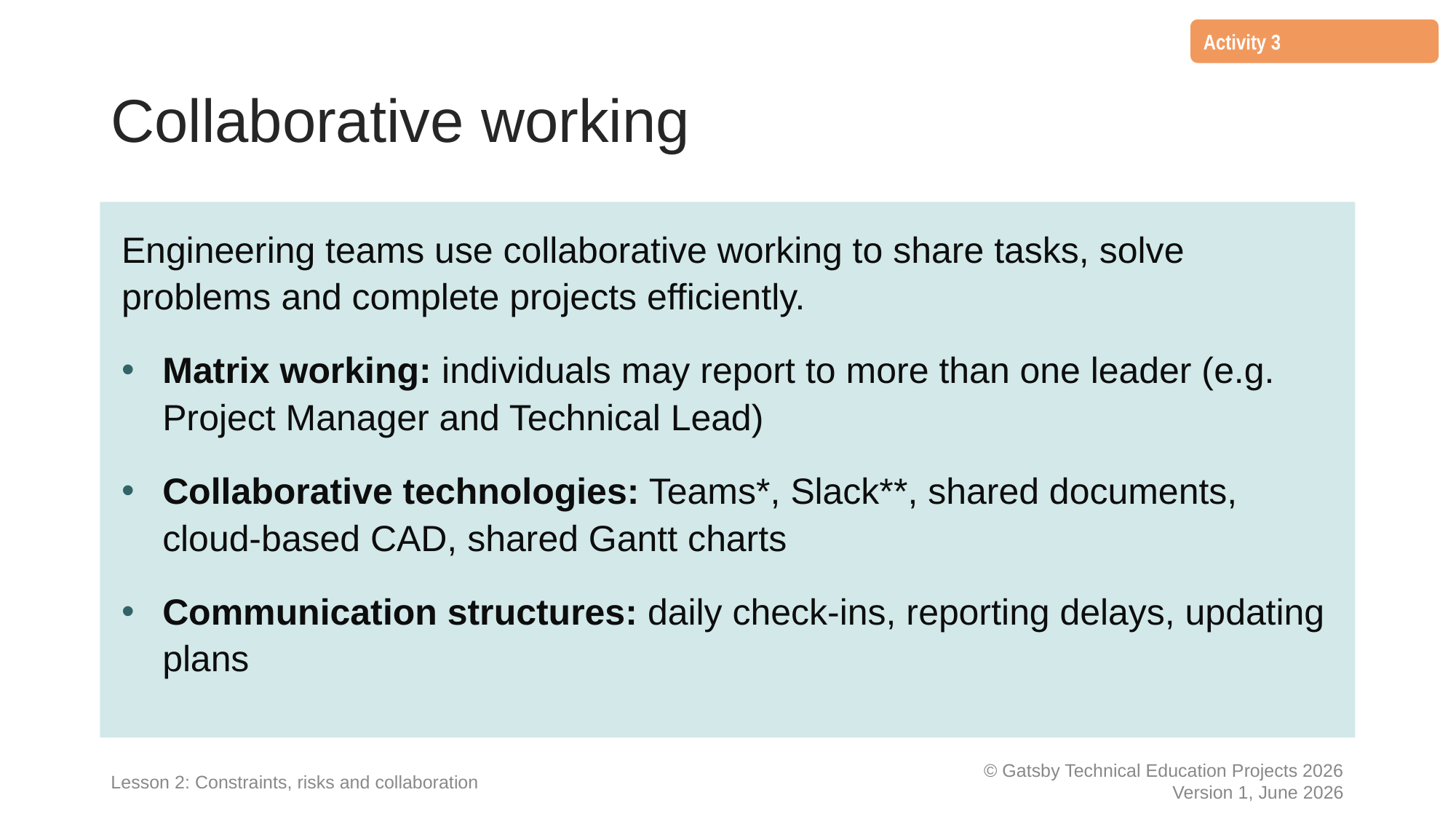

Activity 3
# Collaborative working
Engineering teams use collaborative working to share tasks, solve problems and complete projects efficiently.
Matrix working: individuals may report to more than one leader (e.g. Project Manager and Technical Lead)
Collaborative technologies: Teams*, Slack**, shared documents, cloud-based CAD, shared Gantt charts
Communication structures: daily check-ins, reporting delays, updating plans

Lesson 2: Constraints, risks and collaboration